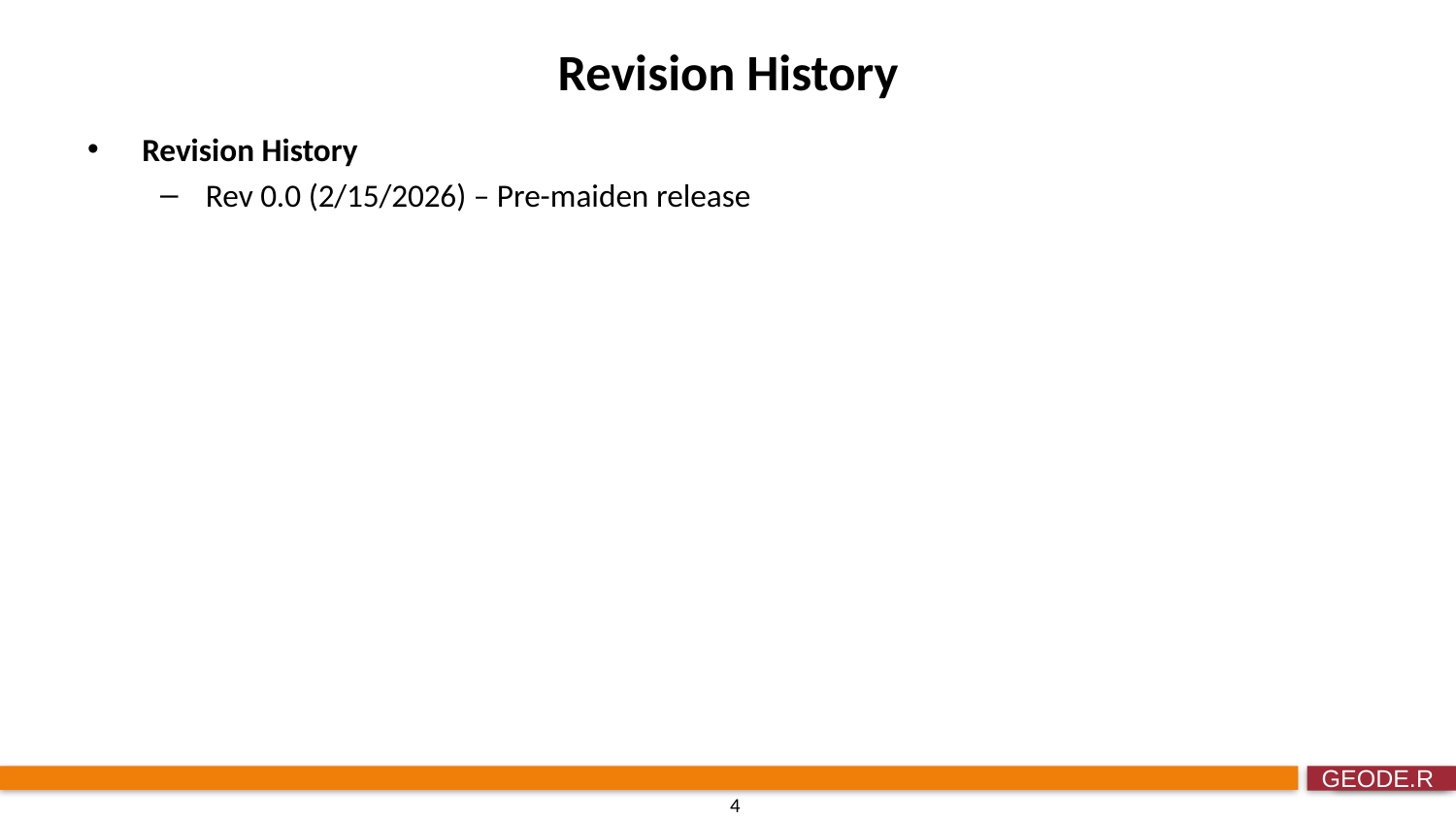

# Revision History
Revision History
Rev 0.0 (2/15/2026) – Pre-maiden release